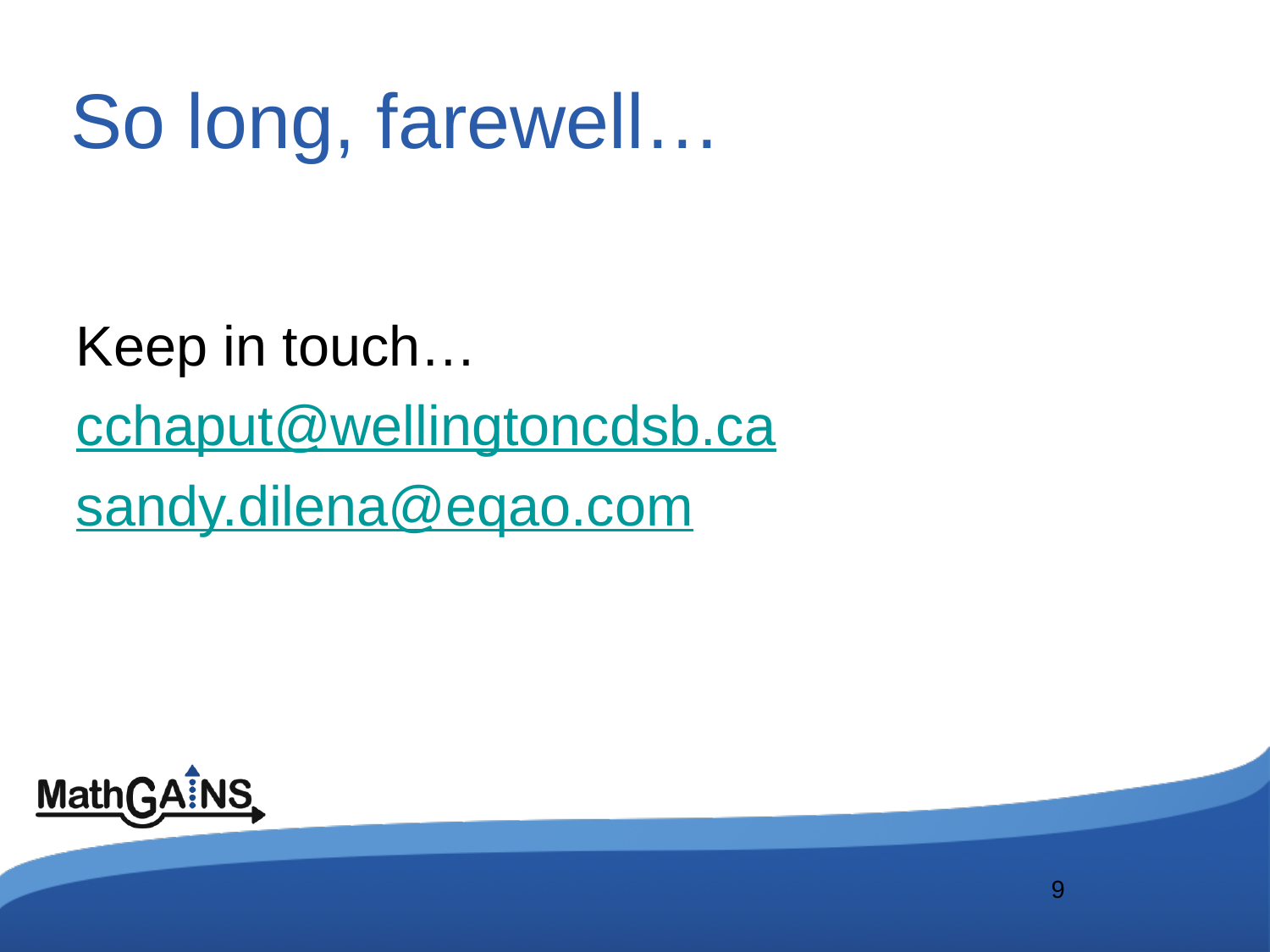

# So long, farewell…

Keep in touch…
cchaput@wellingtoncdsb.ca
sandy.dilena@eqao.com

9